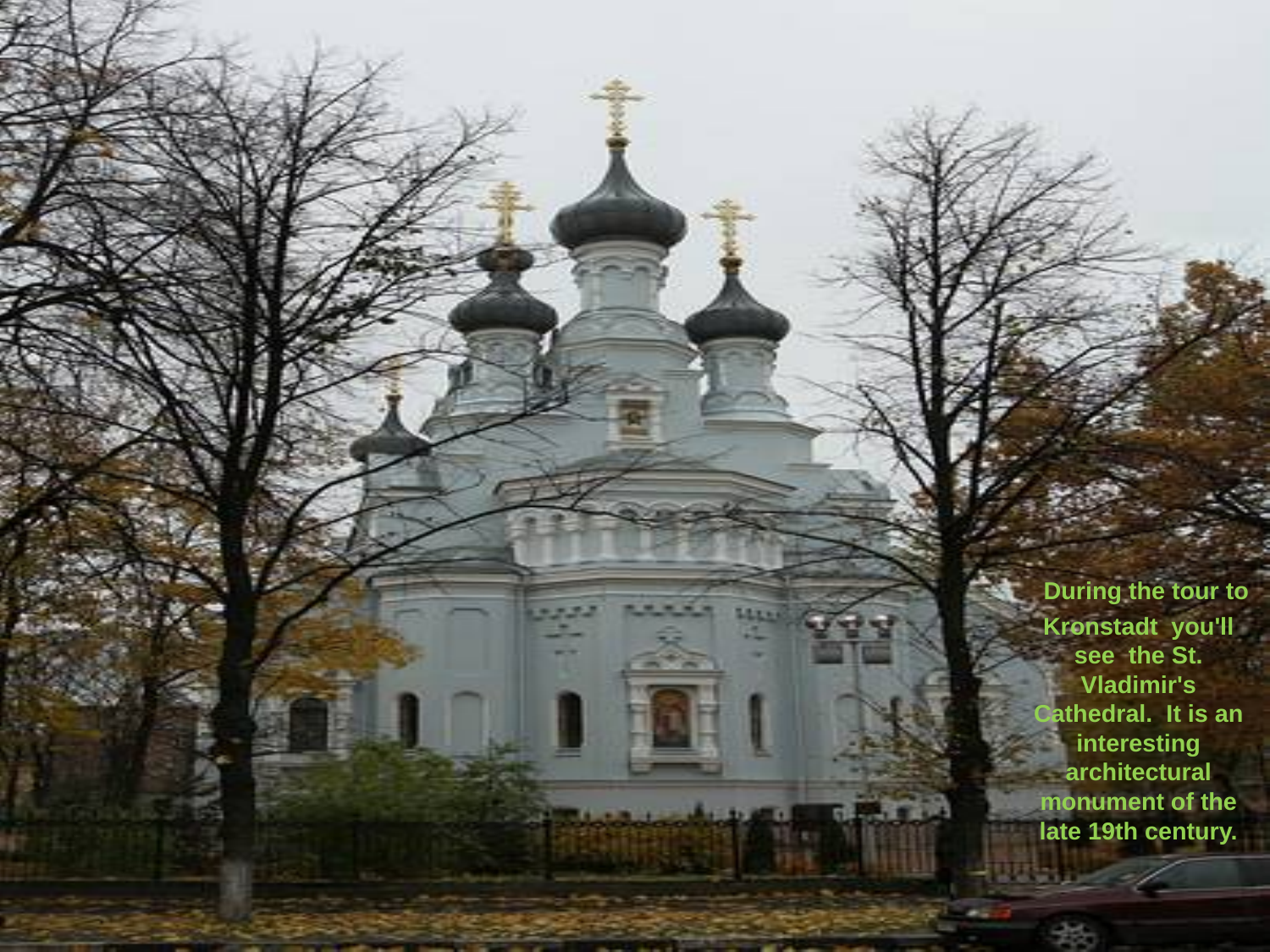

# During the tour to Kronstadt  you'll see  the St. Vladimir's Cathedral.  It is an interesting architectural monument of the late 19th century.